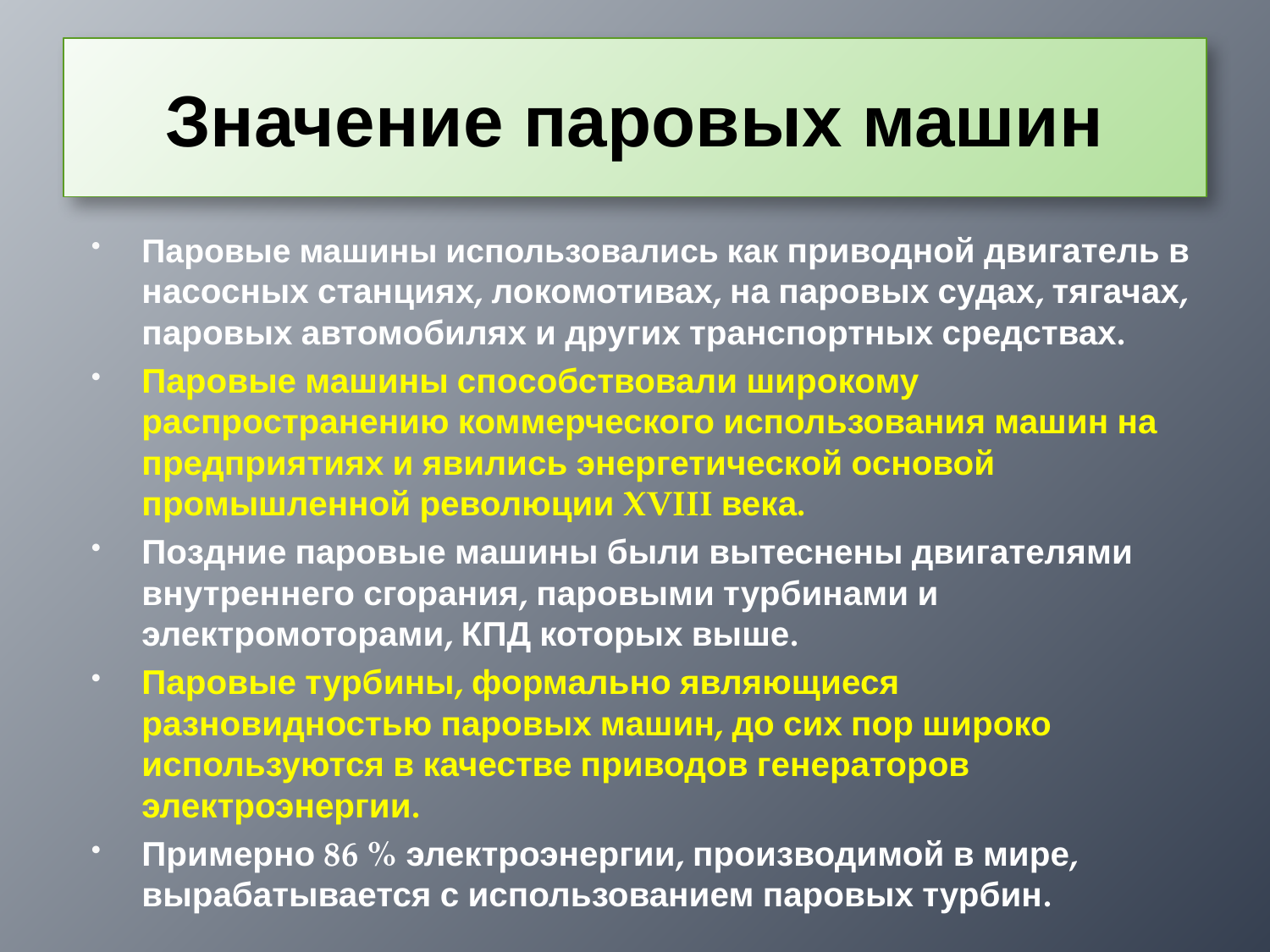

# Значение паровых машин
Паровые машины использовались как приводной двигатель в насосных станциях, локомотивах, на паровых судах, тягачах, паровых автомобилях и других транспортных средствах.
Паровые машины способствовали широкому распространению коммерческого использования машин на предприятиях и явились энергетической основой промышленной революции XVIII века.
Поздние паровые машины были вытеснены двигателями внутреннего сгорания, паровыми турбинами и электромоторами, КПД которых выше.
Паровые турбины, формально являющиеся разновидностью паровых машин, до сих пор широко используются в качестве приводов генераторов электроэнергии.
Примерно 86 % электроэнергии, производимой в мире, вырабатывается с использованием паровых турбин.